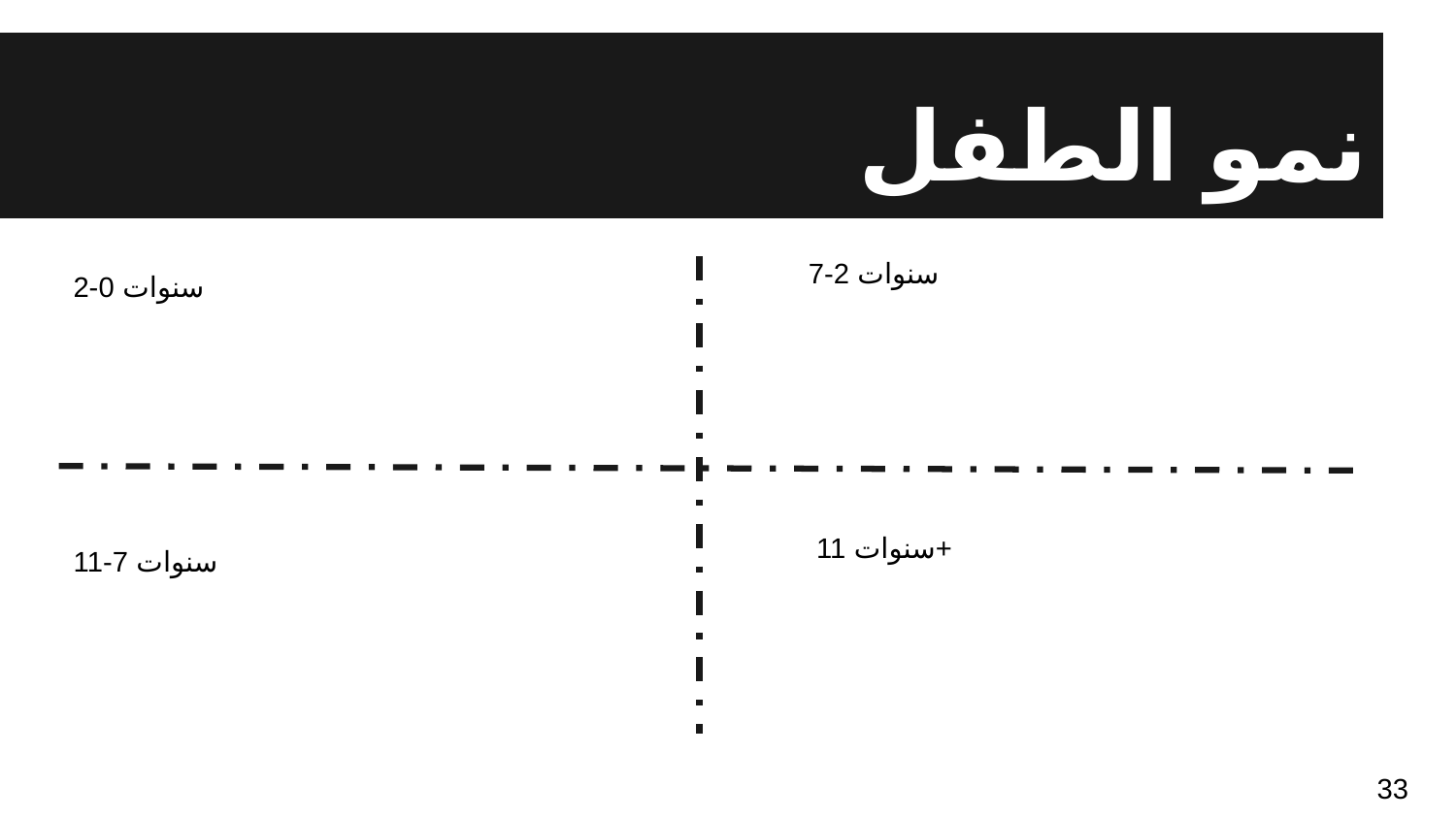

# نمو الطفل
سنوات 2-7
سنوات 0-2
سنوات 11+
سنوات 7-11
33